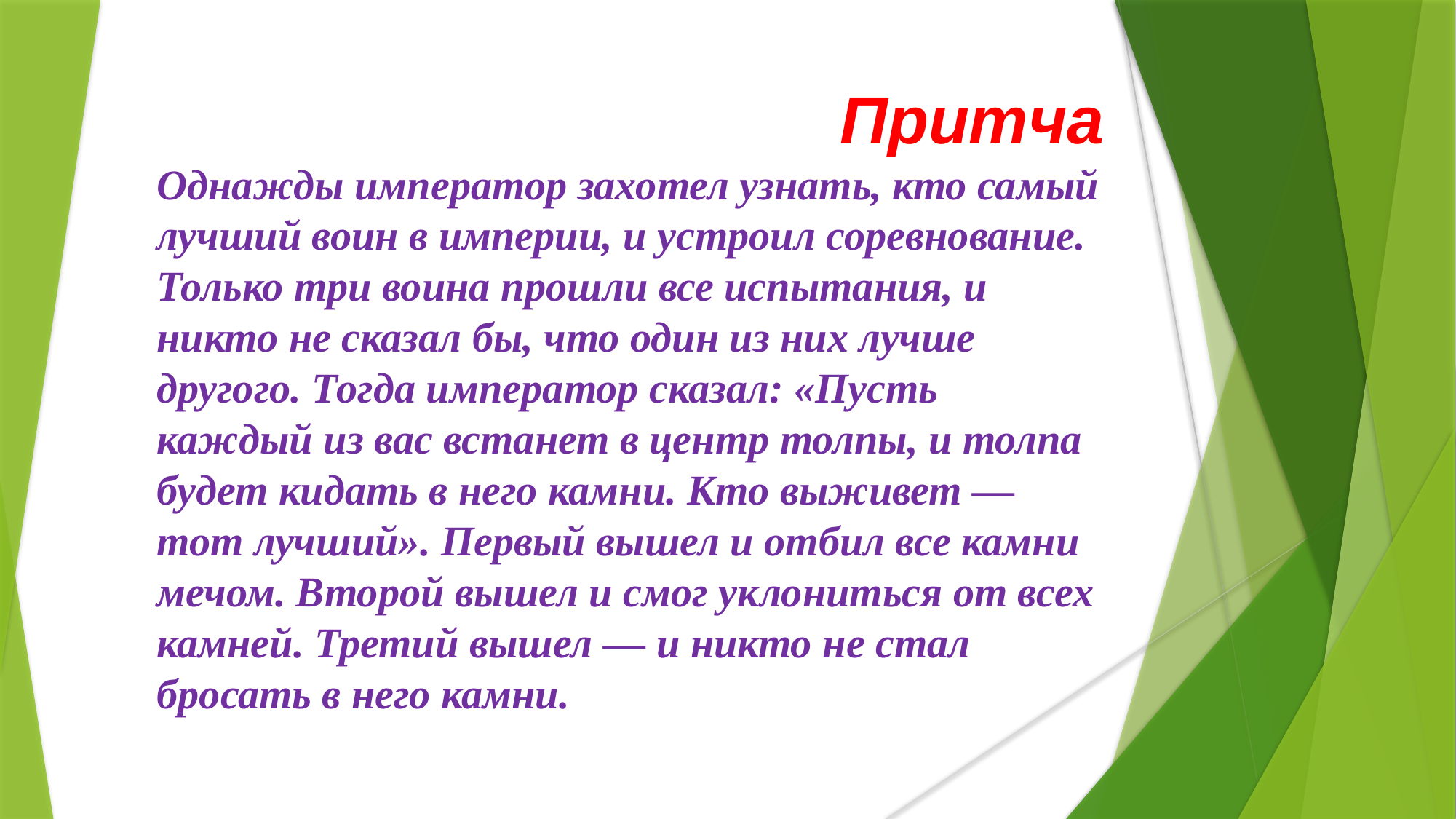

Притча
Однажды император захотел узнать, кто самый лучший воин в империи, и устроил соревнование. Только три воина прошли все испытания, и никто не сказал бы, что один из них лучше другого. Тогда император сказал: «Пусть каждый из вас встанет в центр толпы, и толпа будет кидать в него камни. Кто выживет — тот лучший». Первый вышел и отбил все камни мечом. Второй вышел и смог уклониться от всех камней. Третий вышел — и никто не стал бросать в него камни.